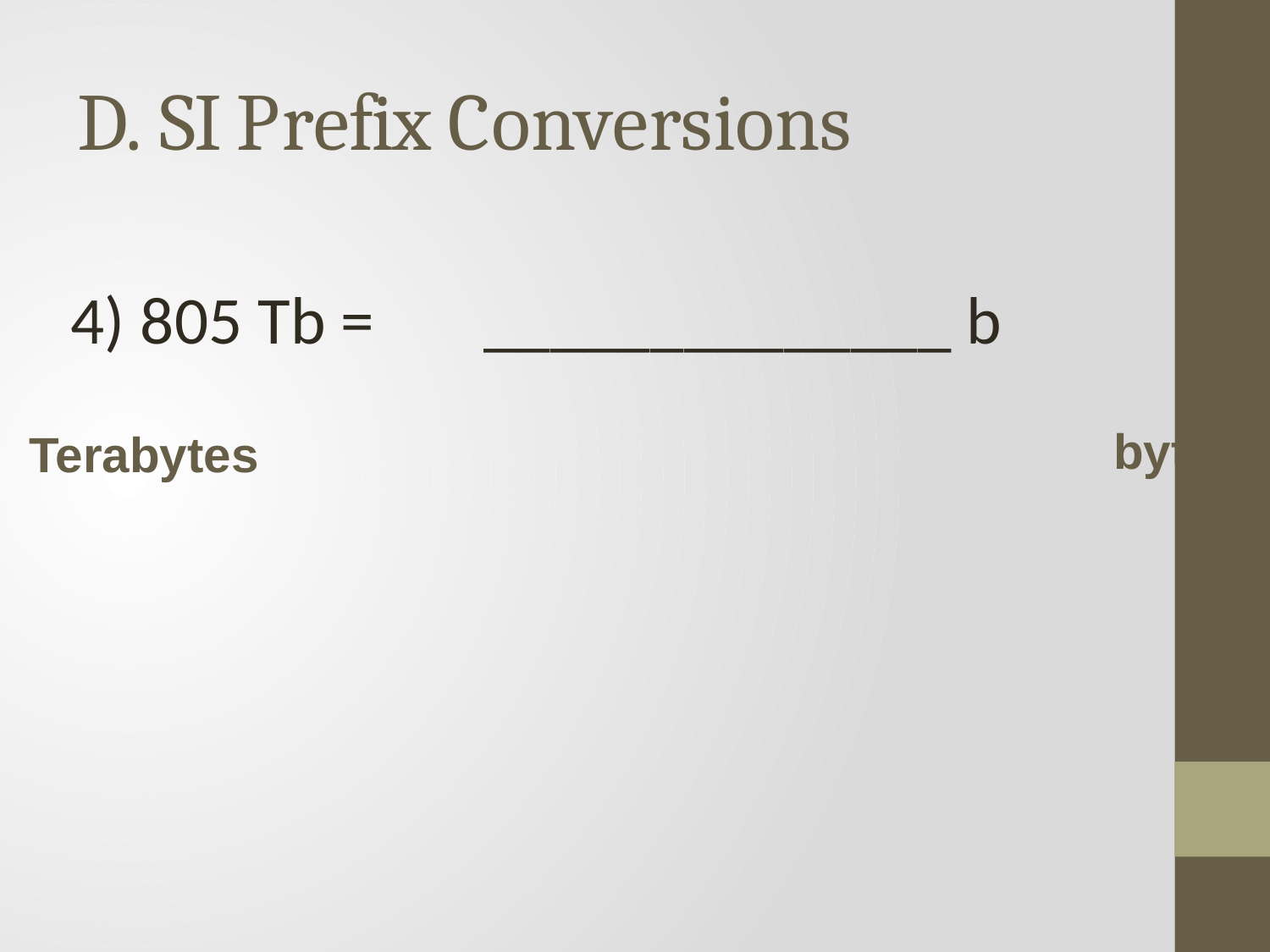

# D. SI Prefix Conversions
4) 805 Tb = 	______________ b
bytes
Terabytes